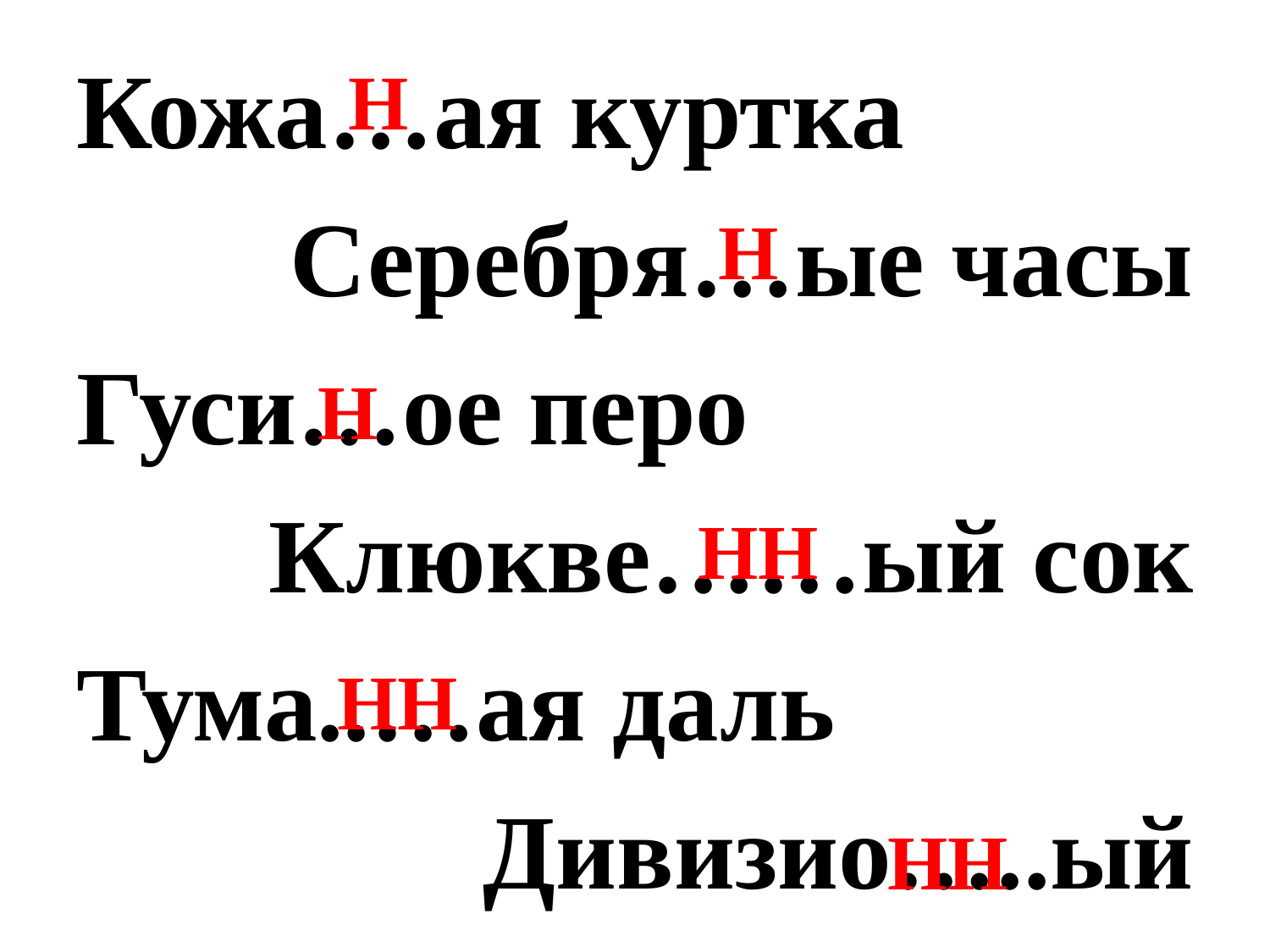

Кожа…ая куртка
Серебря…ые часы
Гуси…ое перо
Клюкве……ый сок
Тума..…ая даль
Дивизио…..ый
#
Н
Н
Н

НН

НН
НН